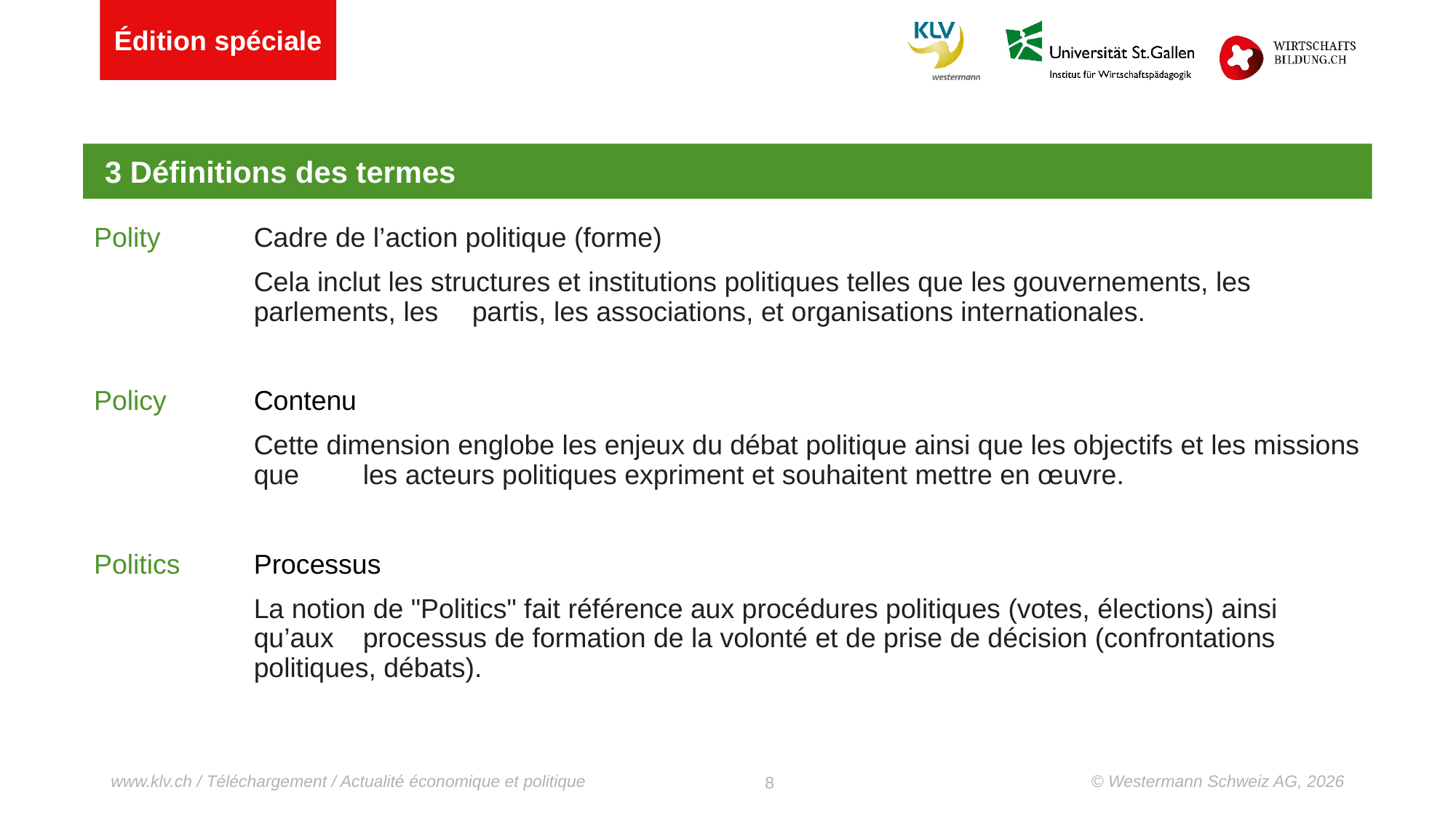

3 Définitions des termes
Polity

Policy

Politics
Cadre de l’action politique (forme)
Cela inclut les structures et institutions politiques telles que les gouvernements, les parlements, les 	partis, les associations, et organisations internationales.

Contenu
Cette dimension englobe les enjeux du débat politique ainsi que les objectifs et les missions que 	les acteurs politiques expriment et souhaitent mettre en œuvre.

Processus
La notion de "Politics" fait référence aux procédures politiques (votes, élections) ainsi qu’aux 	processus de formation de la volonté et de prise de décision (confrontations politiques, débats).
www.klv.ch / Téléchargement / Actualité économique et politique
© Westermann Schweiz AG, 2026
8